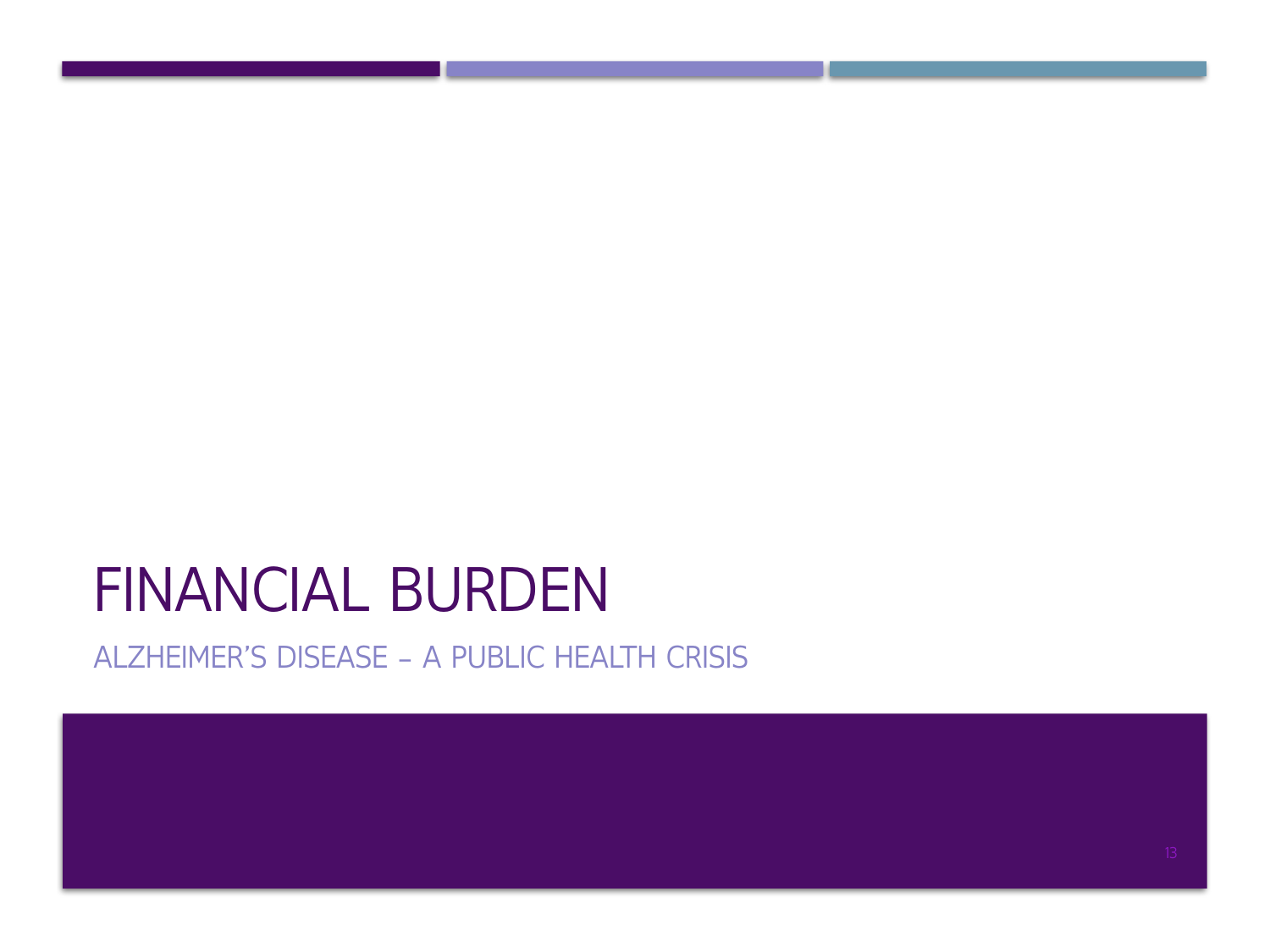

# Financial burden
Alzheimer’s Disease – A Public Health Crisis
13